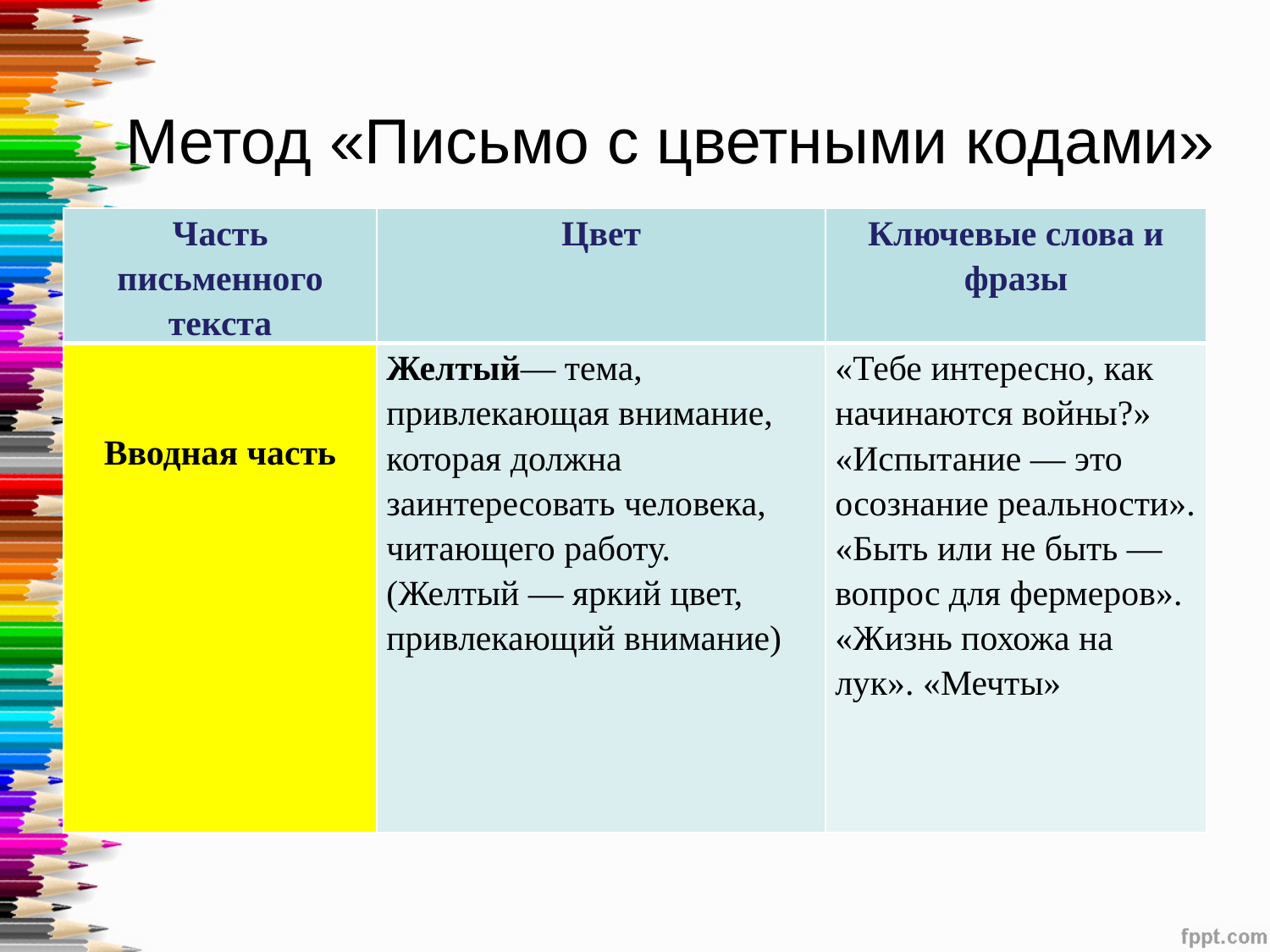

# Метод «Письмо с цветными кодами»
| Часть письменного текста | Цвет | Ключевые слова и фразы |
| --- | --- | --- |
| Вводная часть | Желтый— тема, привлекающая внимание, которая должна заинтересовать человека, читающего работу. (Желтый — яркий цвет, привлекающий внимание) | «Тебе интересно, как начинаются войны?» «Испытание — это осознание реальности». «Быть или не быть — вопрос для фермеров». «Жизнь похожа на лук». «Мечты» |